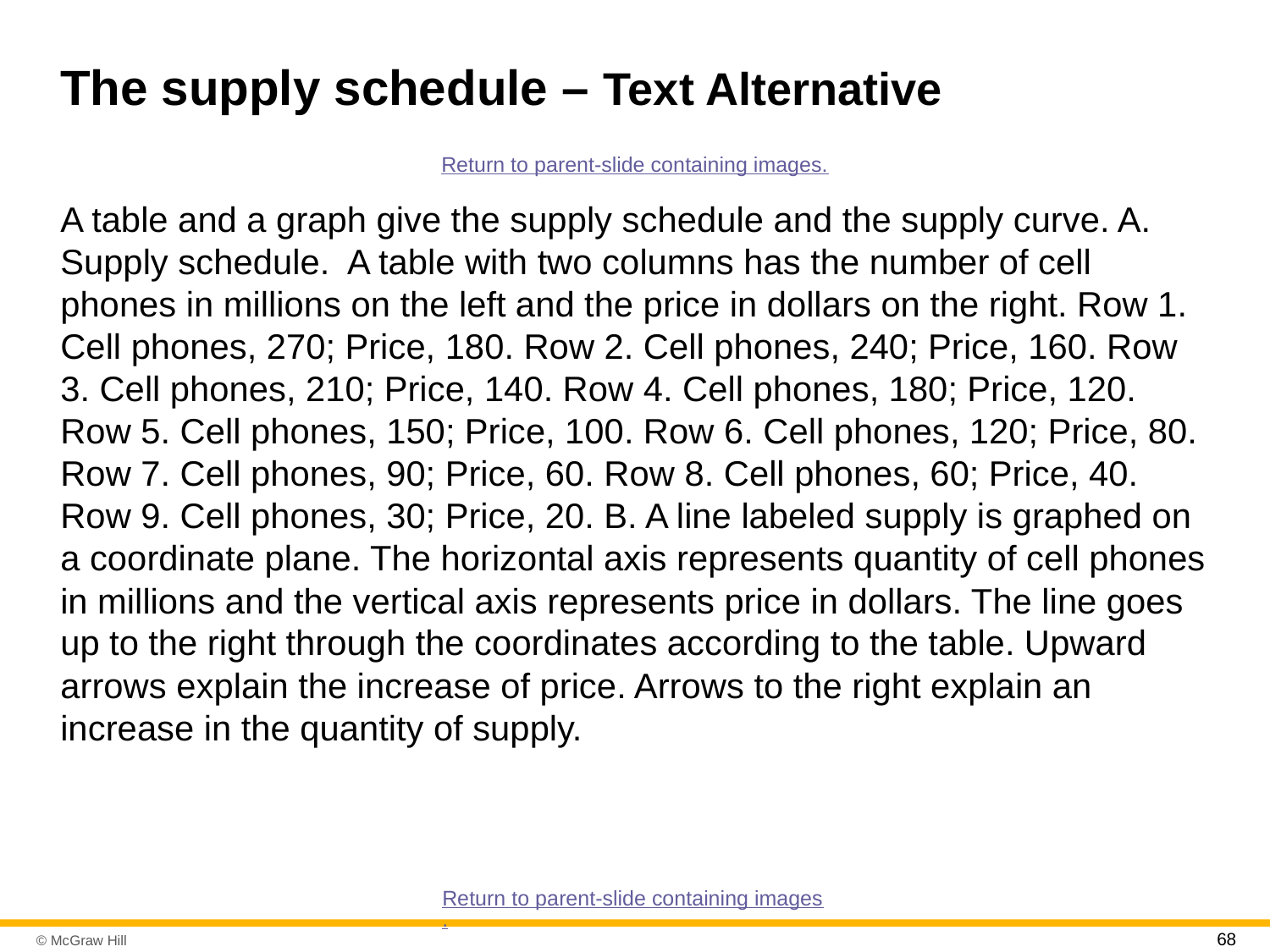

# The supply schedule – Text Alternative
Return to parent-slide containing images.
A table and a graph give the supply schedule and the supply curve. A. Supply schedule.  A table with two columns has the number of cell phones in millions on the left and the price in dollars on the right. Row 1. Cell phones, 270; Price, 180. Row 2. Cell phones, 240; Price, 160. Row 3. Cell phones, 210; Price, 140. Row 4. Cell phones, 180; Price, 120. Row 5. Cell phones, 150; Price, 100. Row 6. Cell phones, 120; Price, 80. Row 7. Cell phones, 90; Price, 60. Row 8. Cell phones, 60; Price, 40. Row 9. Cell phones, 30; Price, 20. B. A line labeled supply is graphed on a coordinate plane. The horizontal axis represents quantity of cell phones in millions and the vertical axis represents price in dollars. The line goes up to the right through the coordinates according to the table. Upward arrows explain the increase of price. Arrows to the right explain an increase in the quantity of supply.
Return to parent-slide containing images.